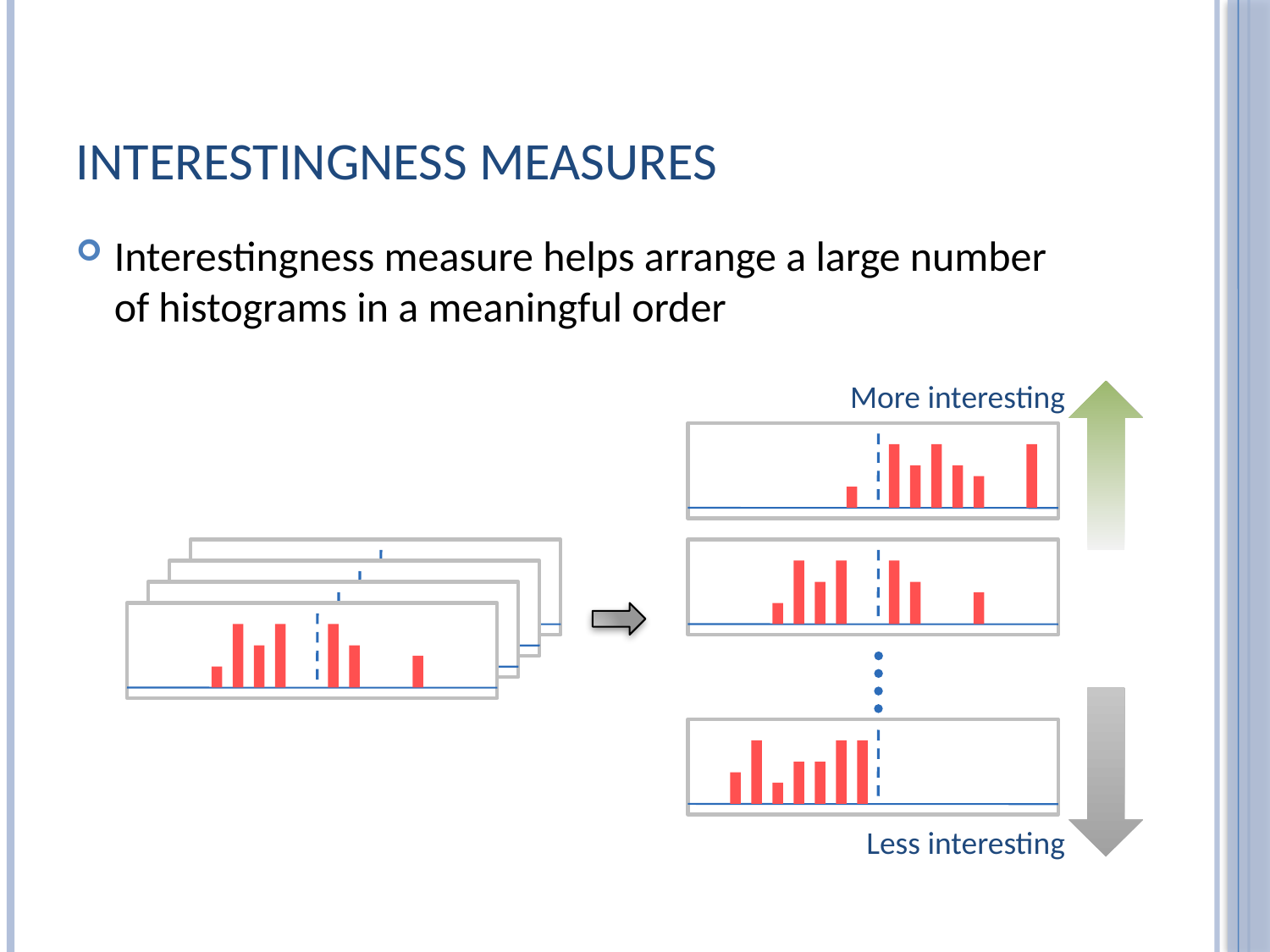

# Interestingness Measures
Interestingness measure helps arrange a large number of histograms in a meaningful order
More interesting

Less interesting